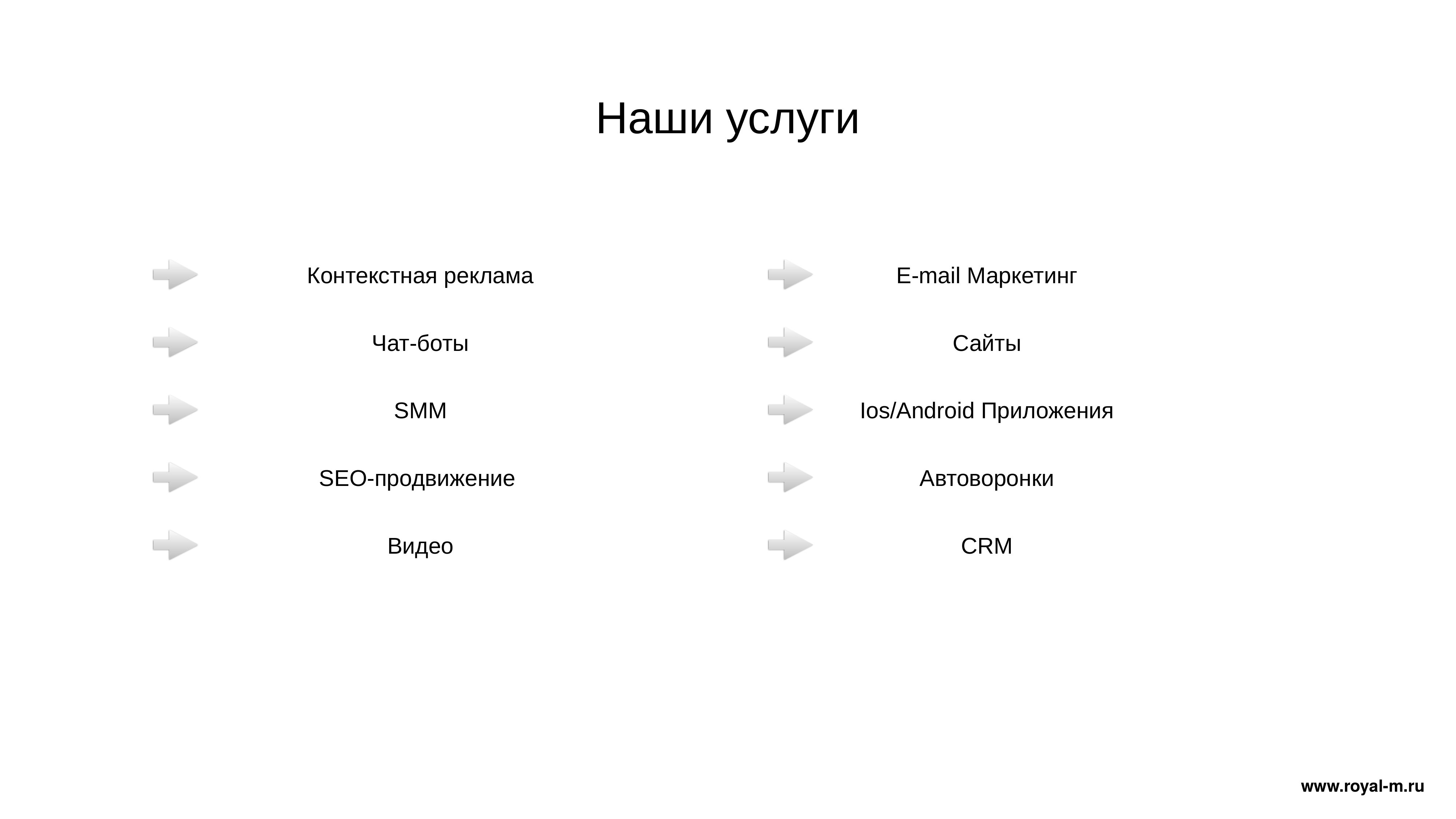

Наши услуги
Контекстная реклама
E-mail Маркетинг

Чат-боты
Сайты

SMM
Ios/Android Приложения

SEO-продвижение
Автоворонки

Видео
CRM

www.royal-m.ru